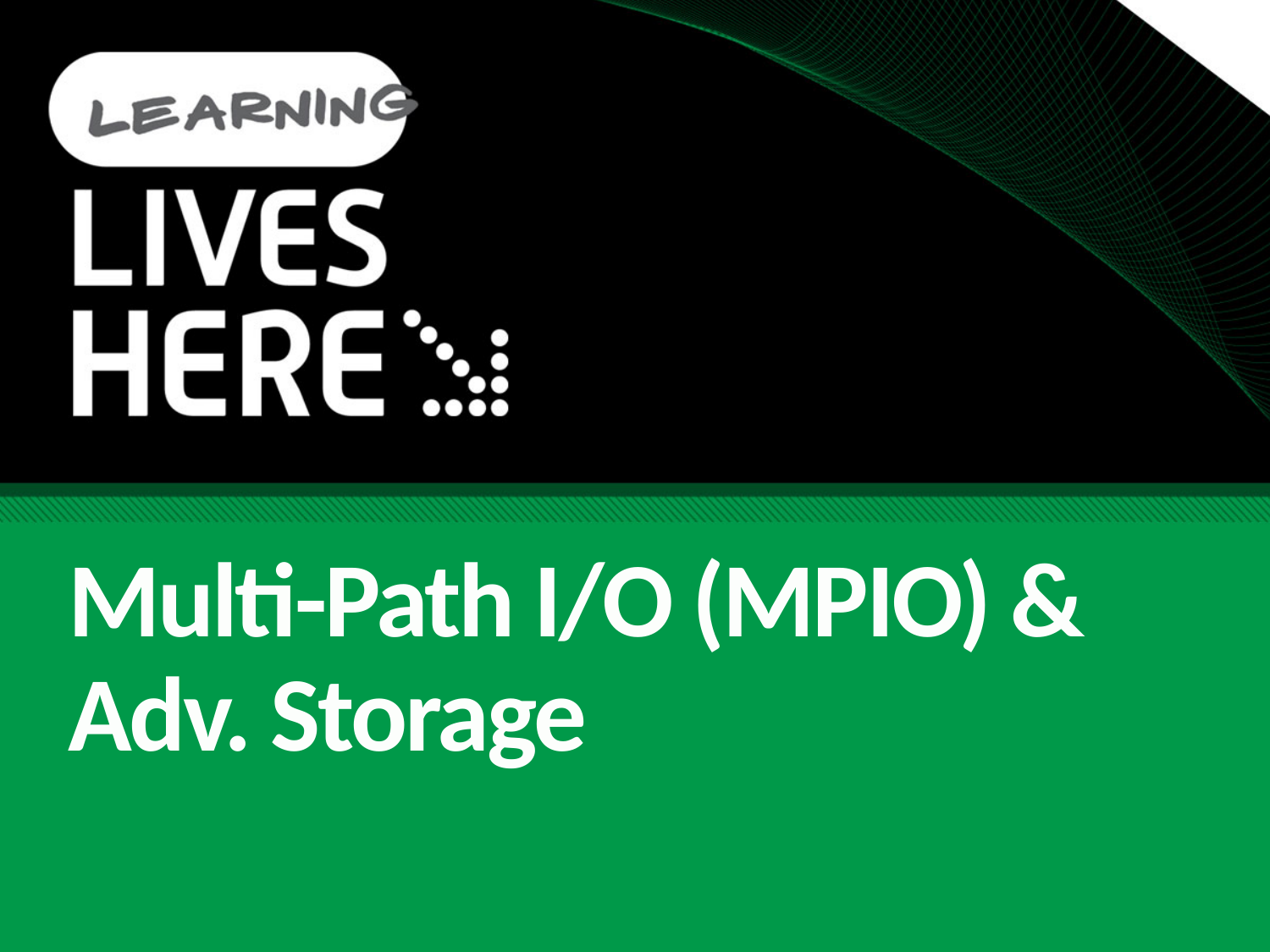

# Multi-Path I/O (MPIO) & Adv. Storage